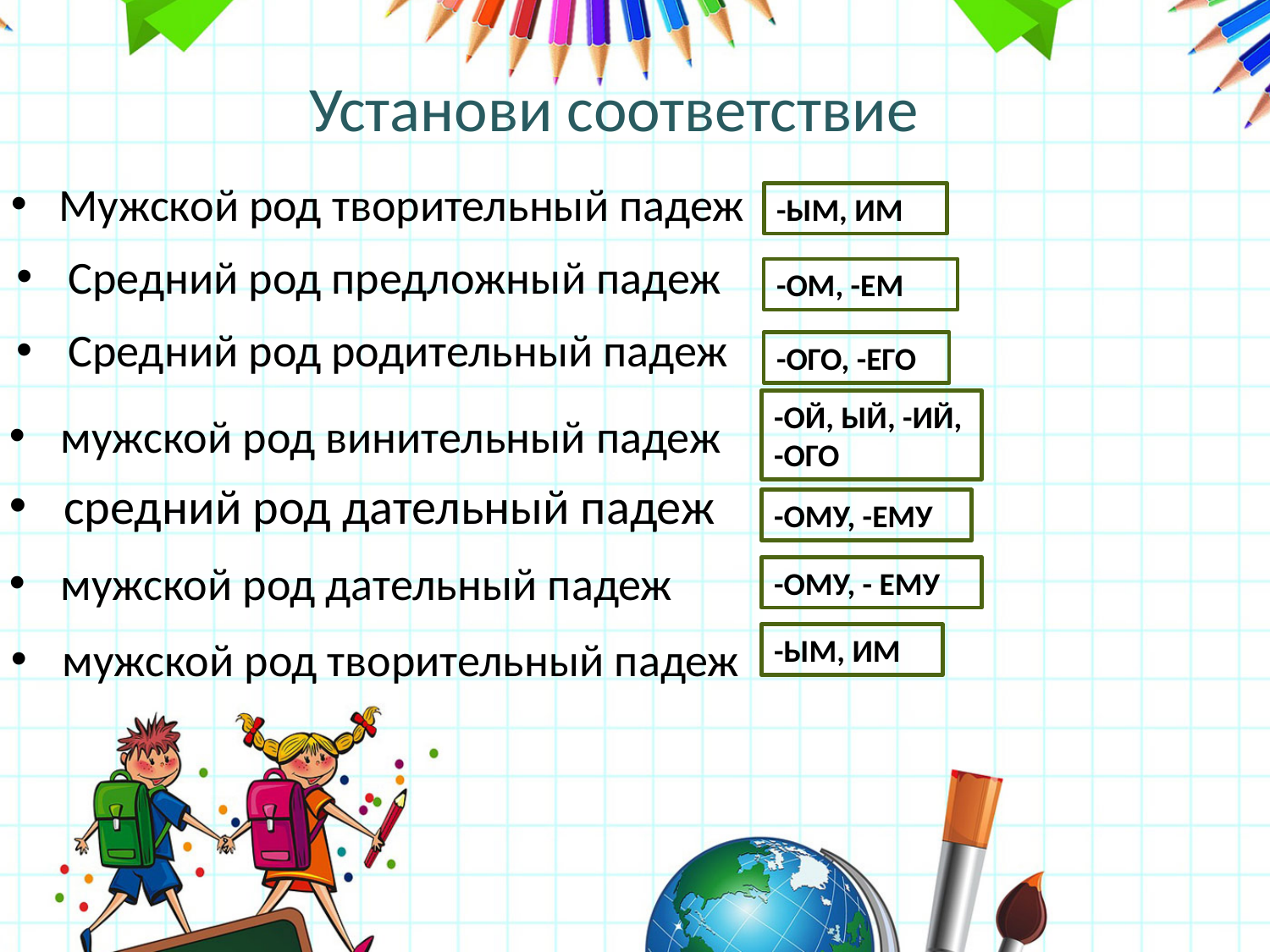

# Установи соответствие
Мужской род творительный падеж

-ЫМ, ИМ
Средний род предложный падеж
-ОМ, -ЕМ
Средний род родительный падеж
-ОГО, -ЕГО
-ОЙ, ЫЙ, -ИЙ, -ОГО
мужской род винительный падеж
средний род дательный падеж
-ОМУ, -ЕМУ
мужской род дательный падеж
-ОМУ, - ЕМУ
мужской род творительный падеж
-ЫМ, ИМ